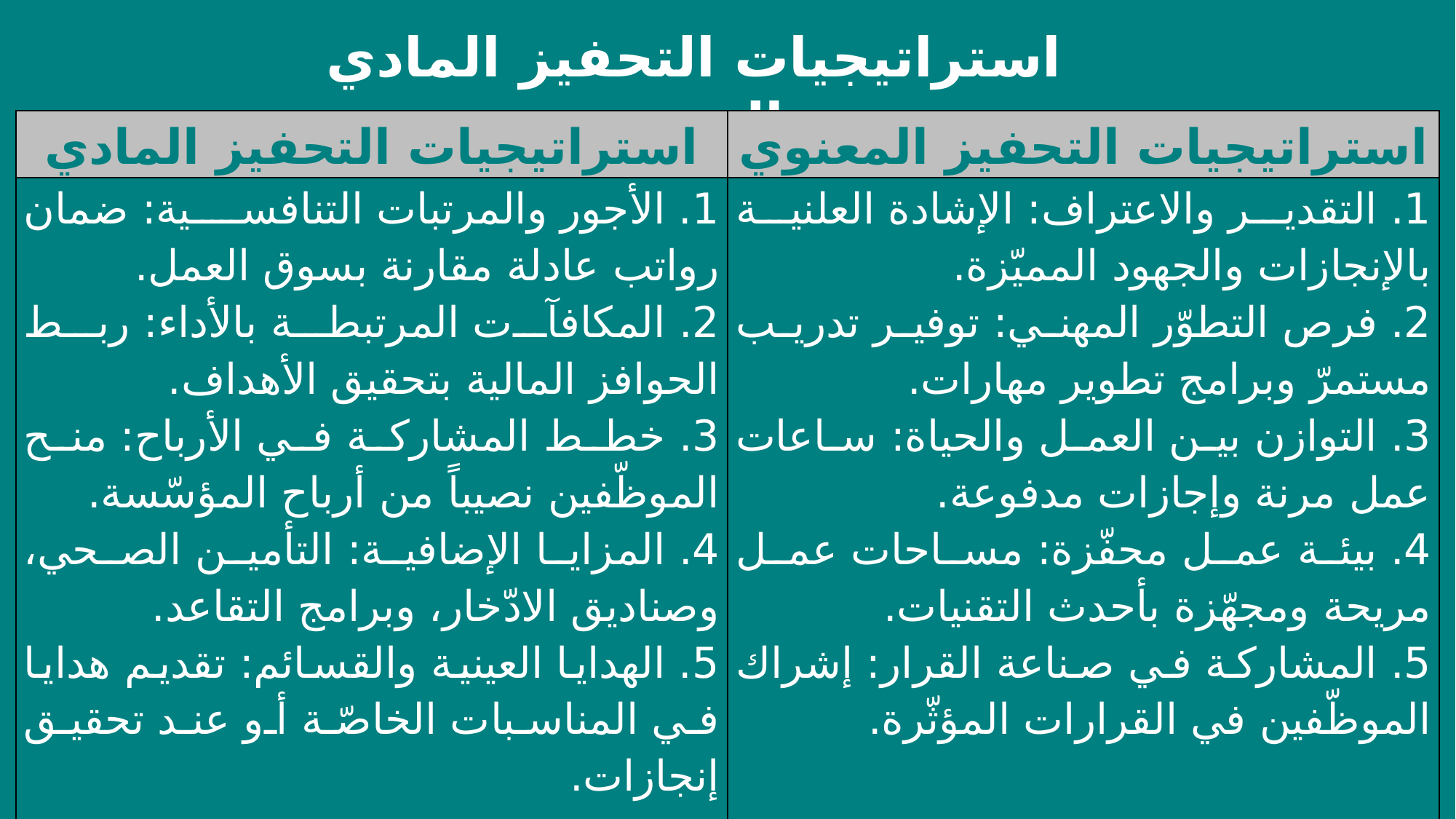

استراتيجيات التحفيز المادي والمعنوي
| استراتيجيات التحفيز المادي | استراتيجيات التحفيز المعنوي |
| --- | --- |
| 1. الأجور والمرتبات التنافسية: ضمان رواتب عادلة مقارنة بسوق العمل. 2. المكافآت المرتبطة بالأداء: ربط الحوافز المالية بتحقيق الأهداف. 3. خطط المشاركة في الأرباح: منح الموظّفين نصيباً من أرباح المؤسّسة. 4. المزايا الإضافية: التأمين الصحي، وصناديق الادّخار، وبرامج التقاعد. 5. الهدايا العينية والقسائم: تقديم هدايا في المناسبات الخاصّة أو عند تحقيق إنجازات. | 1. التقدير والاعتراف: الإشادة العلنية بالإنجازات والجهود المميّزة. 2. فرص التطوّر المهني: توفير تدريب مستمرّ وبرامج تطوير مهارات. 3. التوازن بين العمل والحياة: ساعات عمل مرنة وإجازات مدفوعة. 4. بيئة عمل محفّزة: مساحات عمل مريحة ومجهّزة بأحدث التقنيات. 5. المشاركة في صناعة القرار: إشراك الموظّفين في القرارات المؤثّرة. |